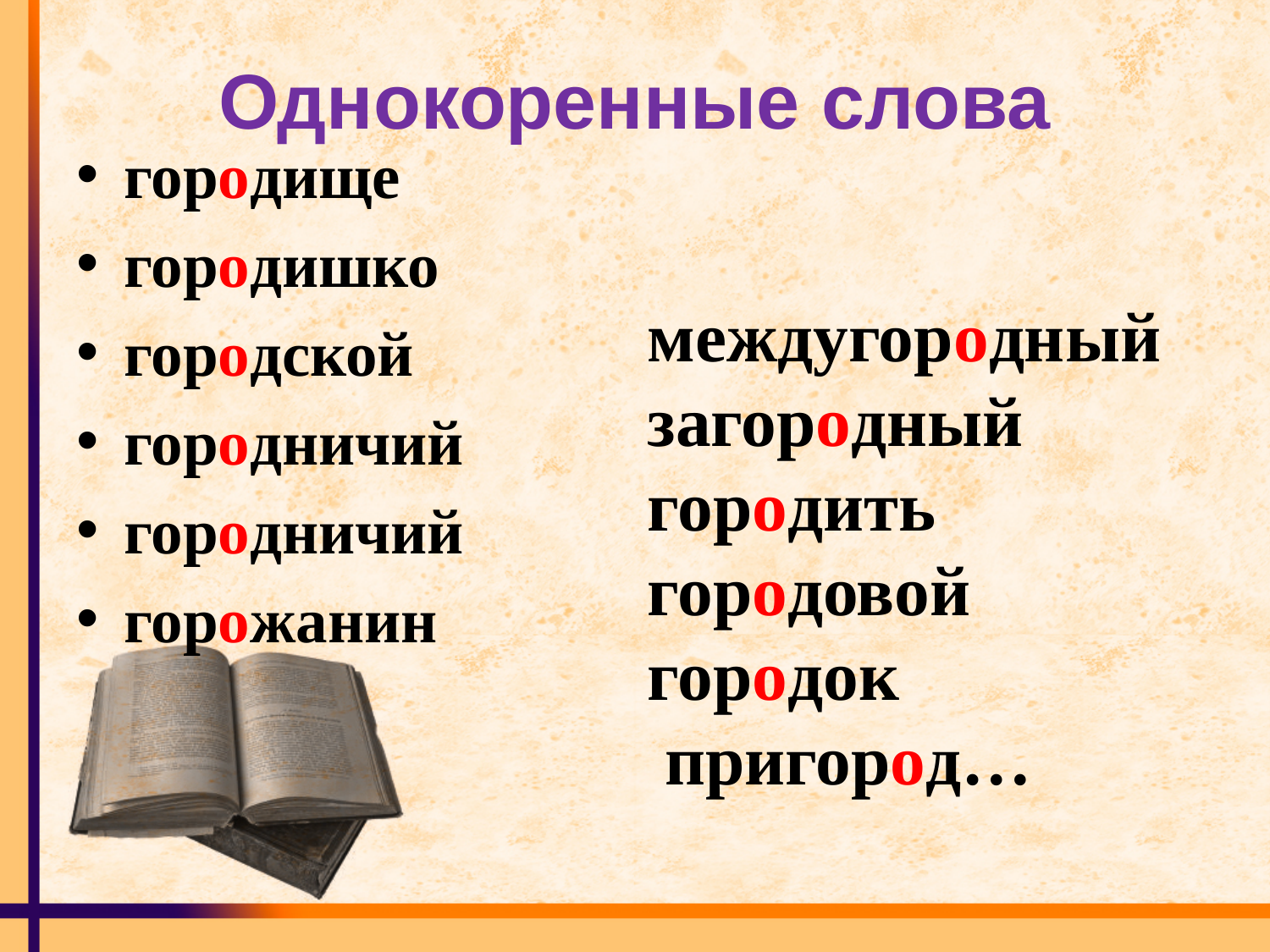

# Однокоренные слова
городище
городишко
городской
городничий
городничий
горожанин

междугородныйзагородный
городить
городовой
городок
 пригород…